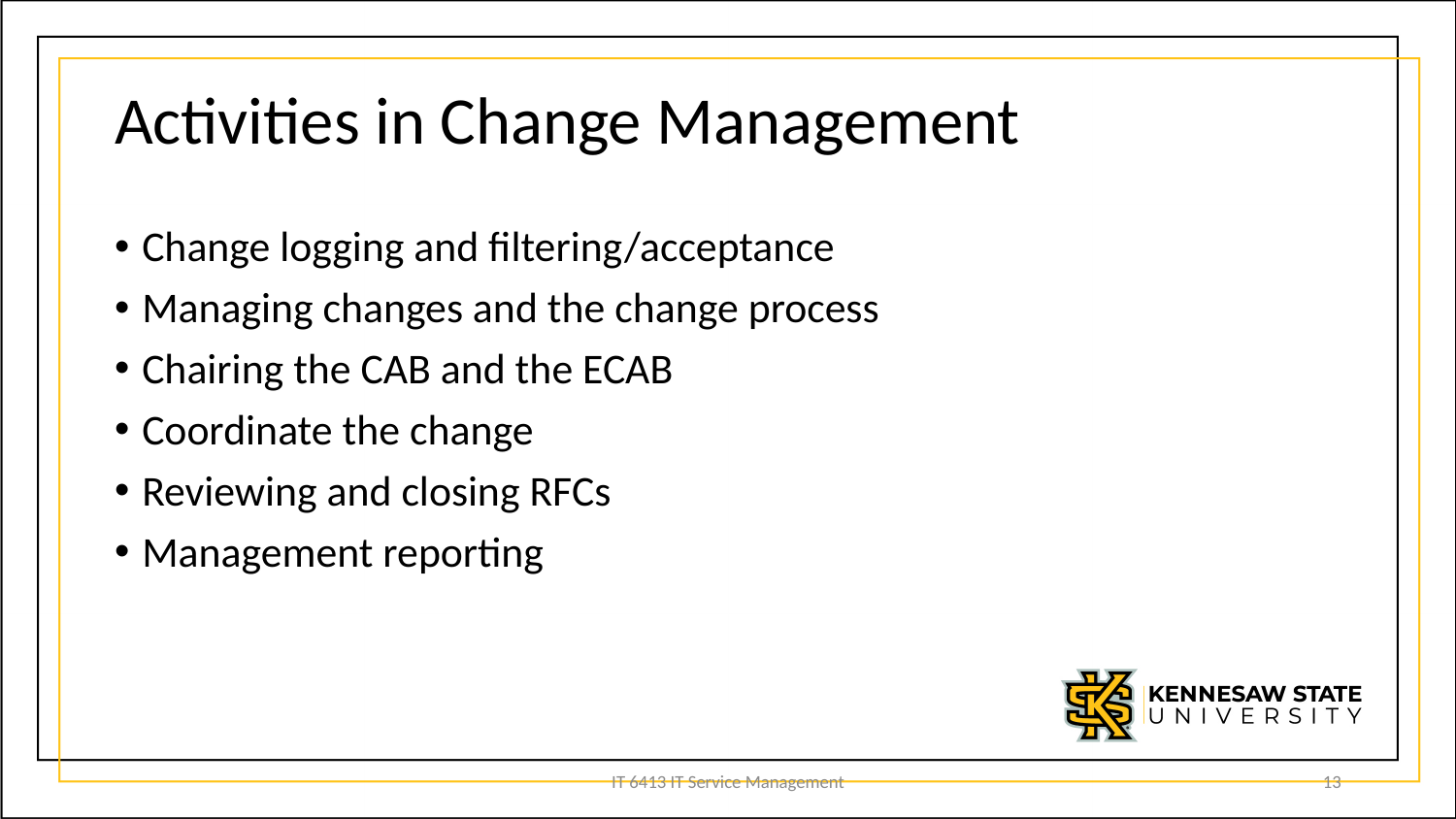

# Activities in Change Management
Change logging and filtering/acceptance
Managing changes and the change process
Chairing the CAB and the ECAB
Coordinate the change
Reviewing and closing RFCs
Management reporting
IT 6413 IT Service Management
13